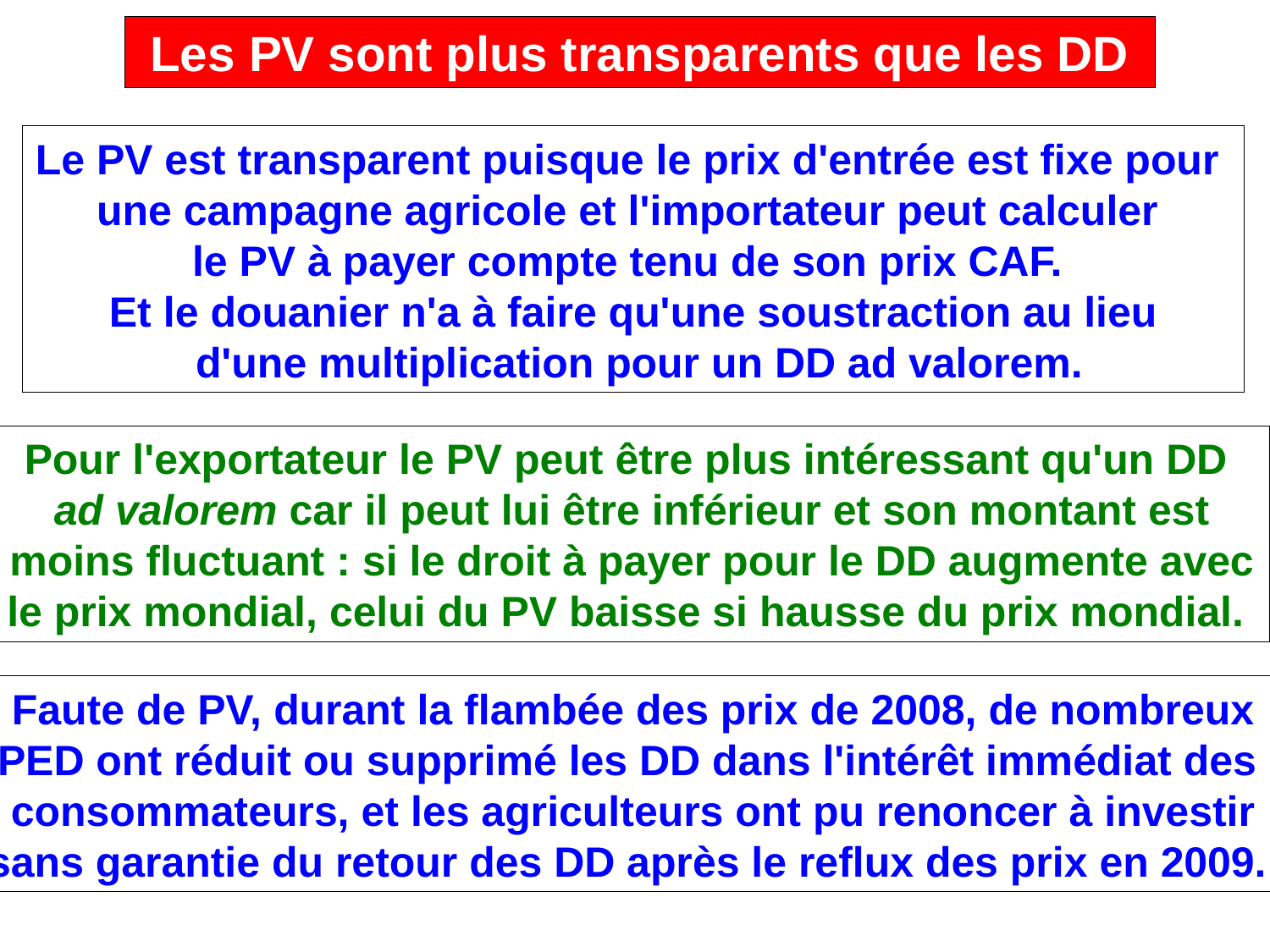

Les PV sont plus transparents que les DD
Le PV est transparent puisque le prix d'entrée est fixe pour
une campagne agricole et l'importateur peut calculer
le PV à payer compte tenu de son prix CAF.
Et le douanier n'a à faire qu'une soustraction au lieu
 d'une multiplication pour un DD ad valorem.
Pour l'exportateur le PV peut être plus intéressant qu'un DD
ad valorem car il peut lui être inférieur et son montant est
moins fluctuant : si le droit à payer pour le DD augmente avec
le prix mondial, celui du PV baisse si hausse du prix mondial.
Faute de PV, durant la flambée des prix de 2008, de nombreux
PED ont réduit ou supprimé les DD dans l'intérêt immédiat des
consommateurs, et les agriculteurs ont pu renoncer à investir
sans garantie du retour des DD après le reflux des prix en 2009.